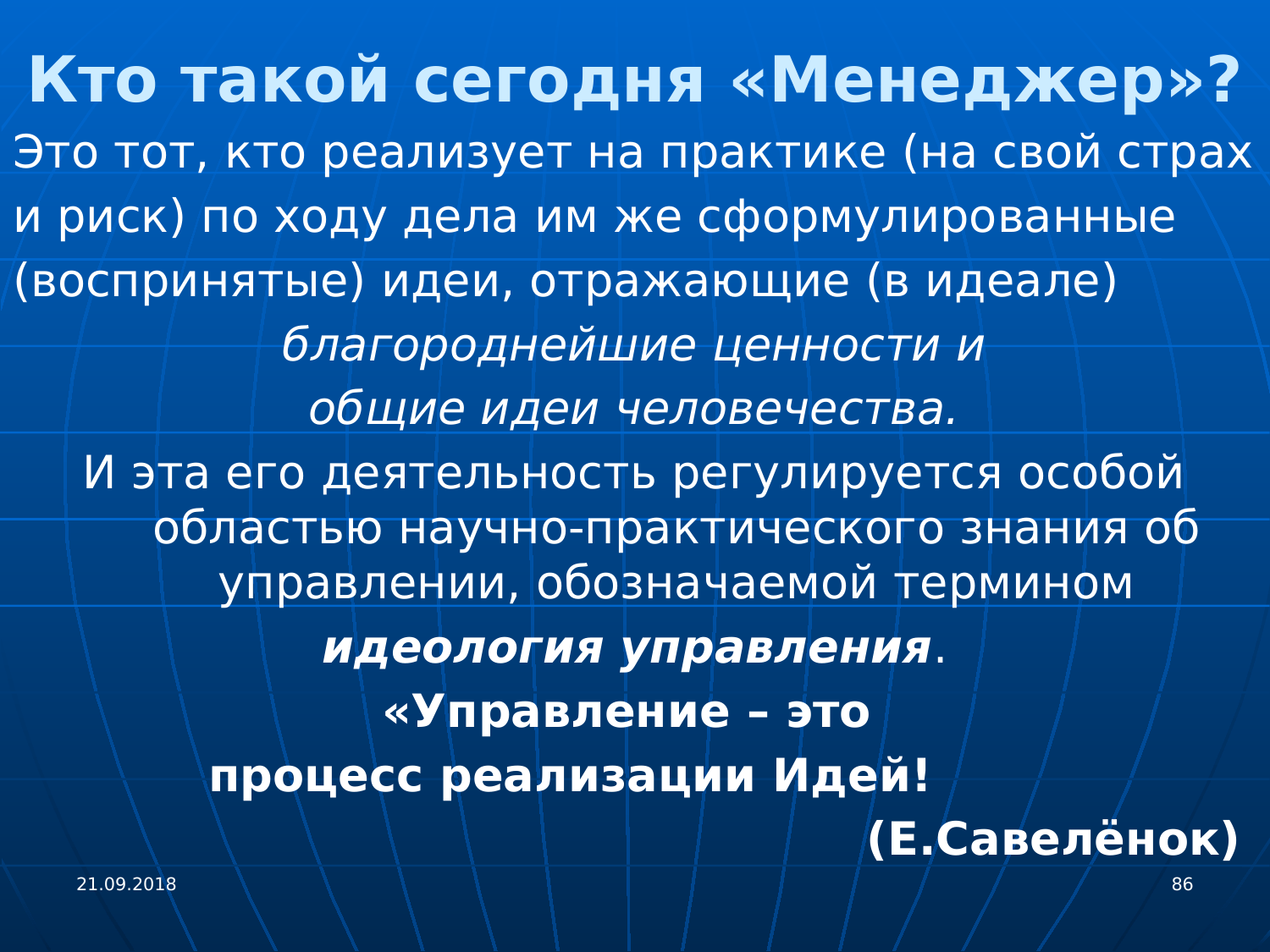

Кто такой сегодня «Менеджер»?
Это тот, кто реализует на практике (на свой страх
и риск) по ходу дела им же сформулированные
(воспринятые) идеи, отражающие (в идеале)
 благороднейшие ценности и
общие идеи человечества.
И эта его деятельность регулируется особой областью научно-практического знания об управлении, обозначаемой термином
идеология управления.
«Управление – это
процесс реализации Идей!
(Е.Савелёнок)
21.09.2018
86